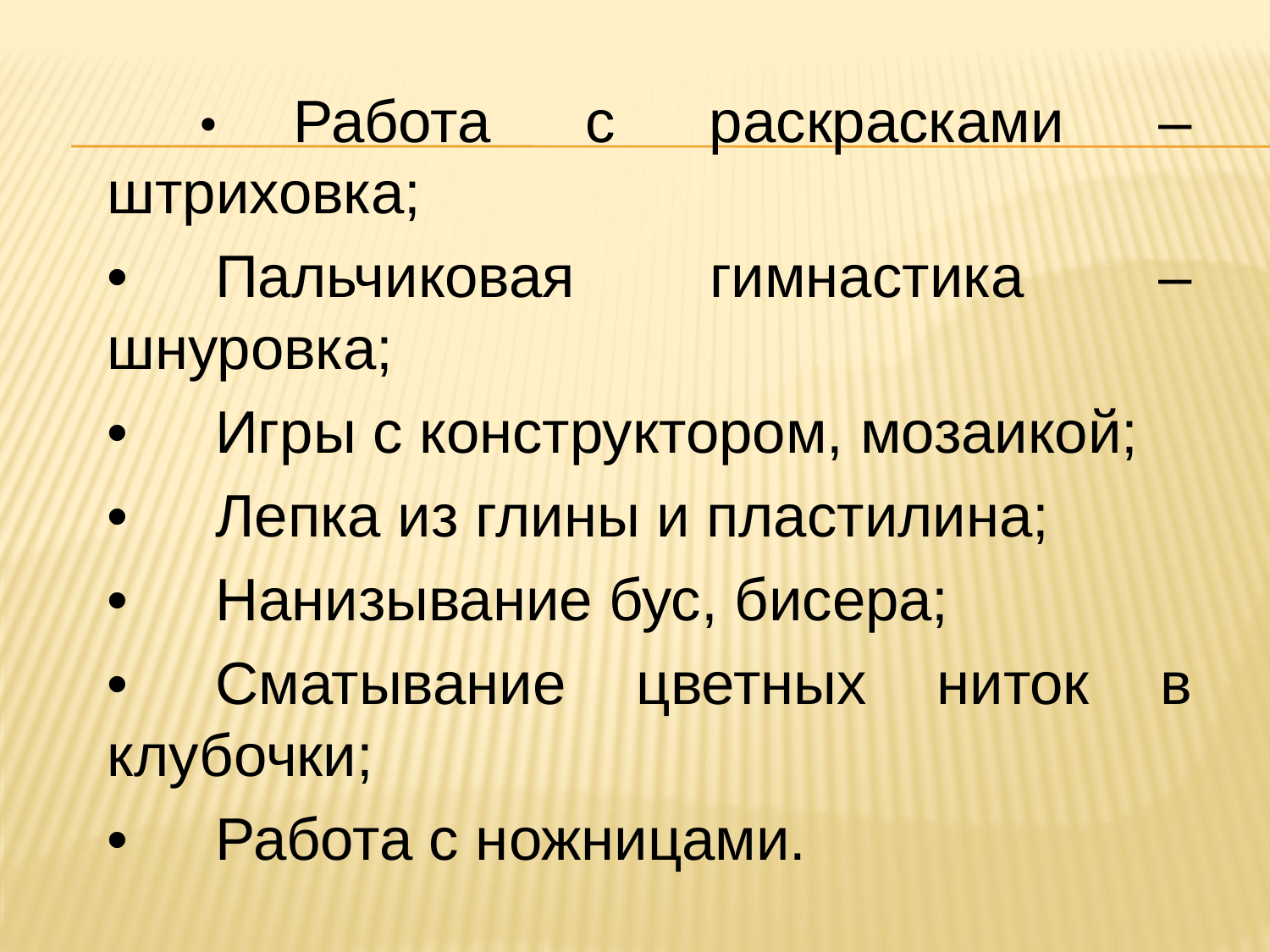

•	Работа с раскрасками – штриховка;
•	Пальчиковая гимнастика – шнуровка;
•	Игры с конструктором, мозаикой;
•	Лепка из глины и пластилина;
•	Нанизывание бус, бисера;
•	Сматывание цветных ниток в клубочки;
•	Работа с ножницами.